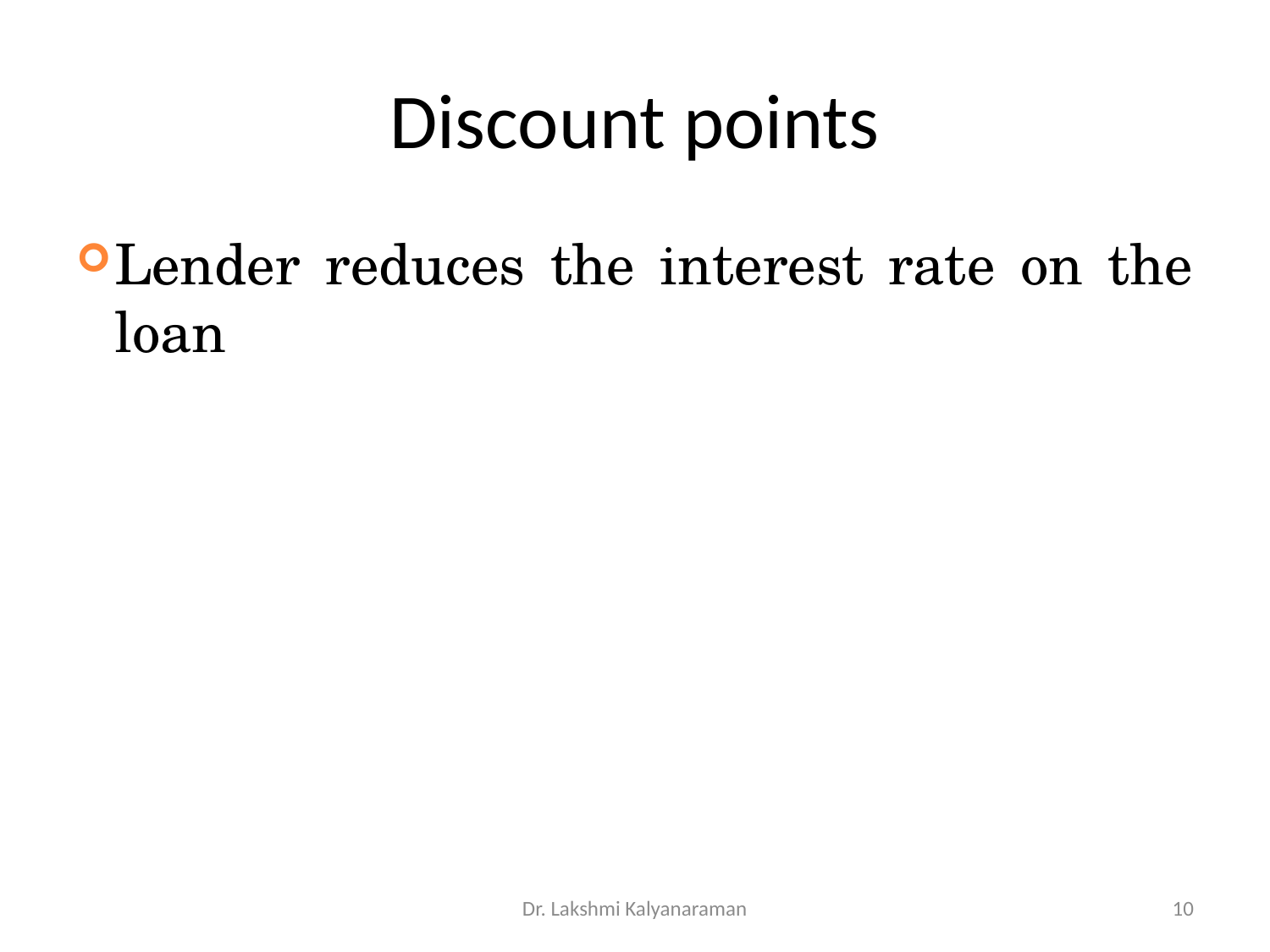

# Discount points
Lender reduces the interest rate on the loan

Dr. Lakshmi Kalyanaraman
10